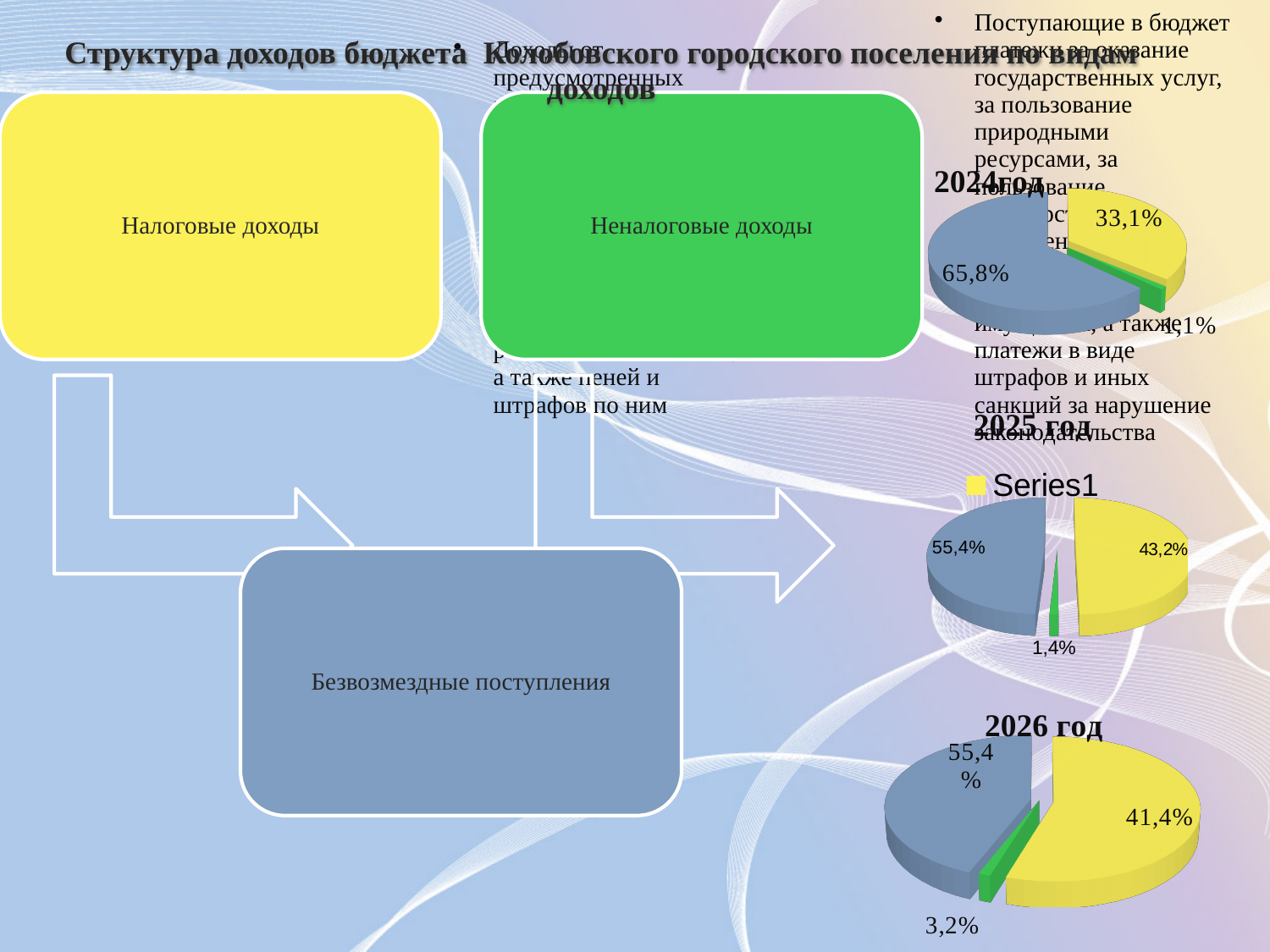

# Структура доходов бюджета  Колобовского городского поселения по видам доходов
Налоговые доходы
Безвозмездные поступления

[unsupported chart]

[unsupported chart]

[unsupported chart]